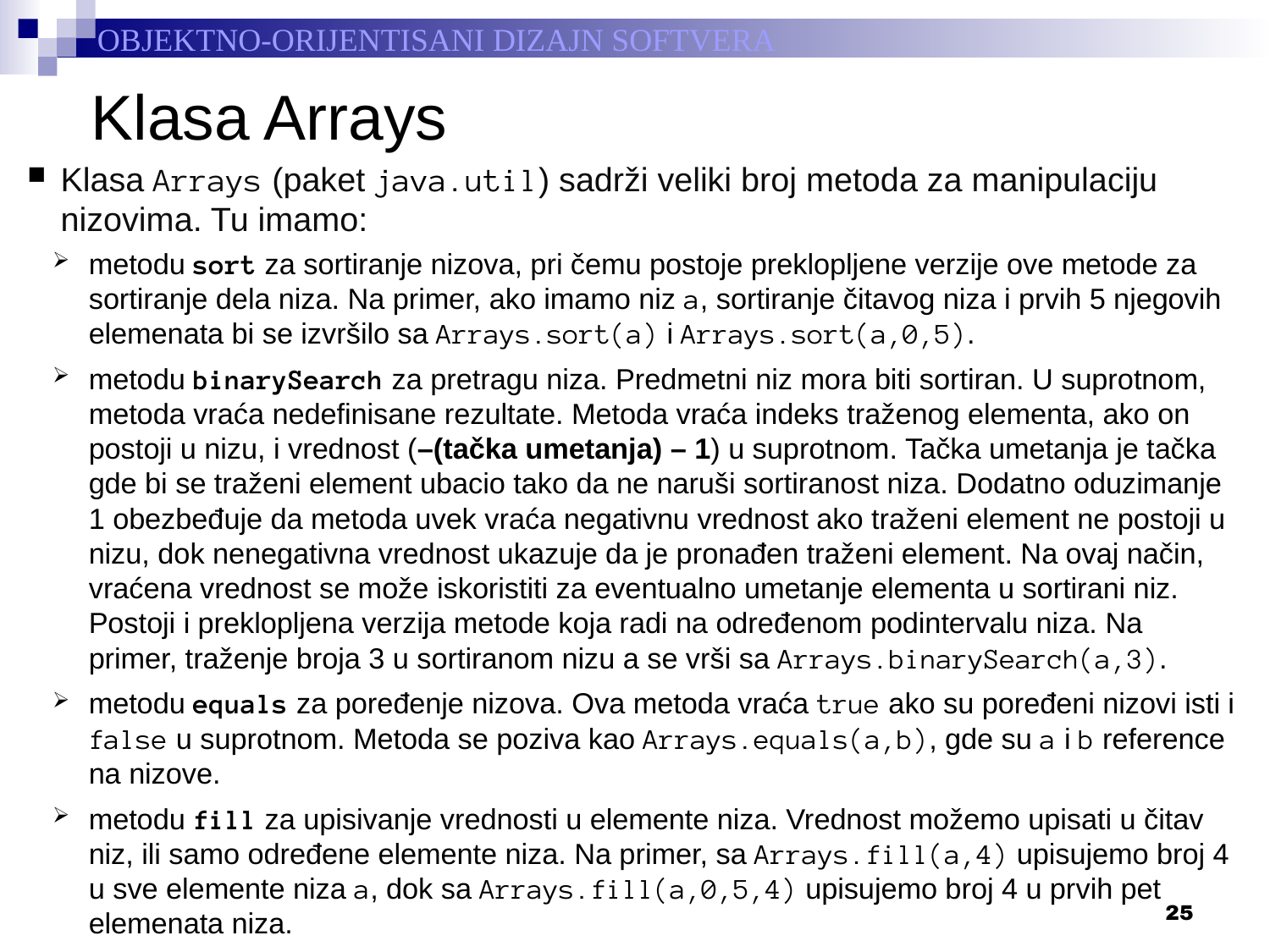

# Klasa Arrays
Klasa Arrays (paket java.util) sadrži veliki broj metoda za manipulaciju nizovima. Tu imamo:
metodu sort za sortiranje nizova, pri čemu postoje preklopljene verzije ove metode za sortiranje dela niza. Na primer, ako imamo niz a, sortiranje čitavog niza i prvih 5 njegovih elemenata bi se izvršilo sa Arrays.sort(a) i Arrays.sort(a,0,5).
metodu binarySearch za pretragu niza. Predmetni niz mora biti sortiran. U suprotnom, metoda vraća nedefinisane rezultate. Metoda vraća indeks traženog elementa, ako on postoji u nizu, i vrednost (–(tačka umetanja) – 1) u suprotnom. Tačka umetanja je tačka gde bi se traženi element ubacio tako da ne naruši sortiranost niza. Dodatno oduzimanje 1 obezbeđuje da metoda uvek vraća negativnu vrednost ako traženi element ne postoji u nizu, dok nenegativna vrednost ukazuje da je pronađen traženi element. Na ovaj način, vraćena vrednost se može iskoristiti za eventualno umetanje elementa u sortirani niz. Postoji i preklopljena verzija metode koja radi na određenom podintervalu niza. Na primer, traženje broja 3 u sortiranom nizu a se vrši sa Arrays.binarySearch(a,3).
metodu equals za poređenje nizova. Ova metoda vraća true ako su poređeni nizovi isti i false u suprotnom. Metoda se poziva kao Arrays.equals(a,b), gde su a i b reference na nizove.
metodu fill za upisivanje vrednosti u elemente niza. Vrednost možemo upisati u čitav niz, ili samo određene elemente niza. Na primer, sa Arrays.fill(a,4) upisujemo broj 4 u sve elemente niza a, dok sa Arrays.fill(a,0,5,4) upisujemo broj 4 u prvih pet elemenata niza.
25